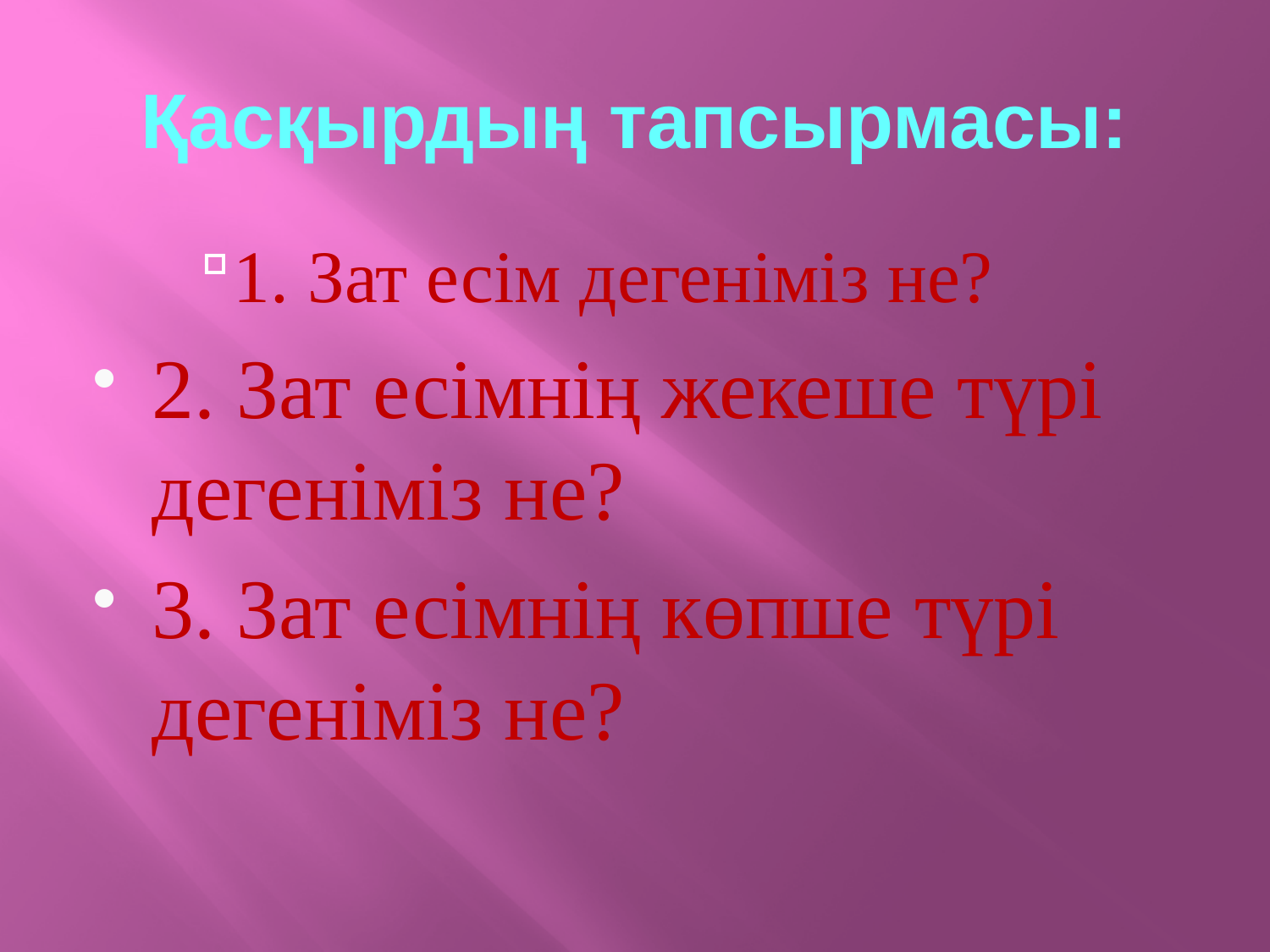

# Қасқырдың тапсырмасы:
1. Зат есім дегеніміз не?
2. Зат есімнің жекеше түрі дегеніміз не?
3. Зат есімнің көпше түрі дегеніміз не?